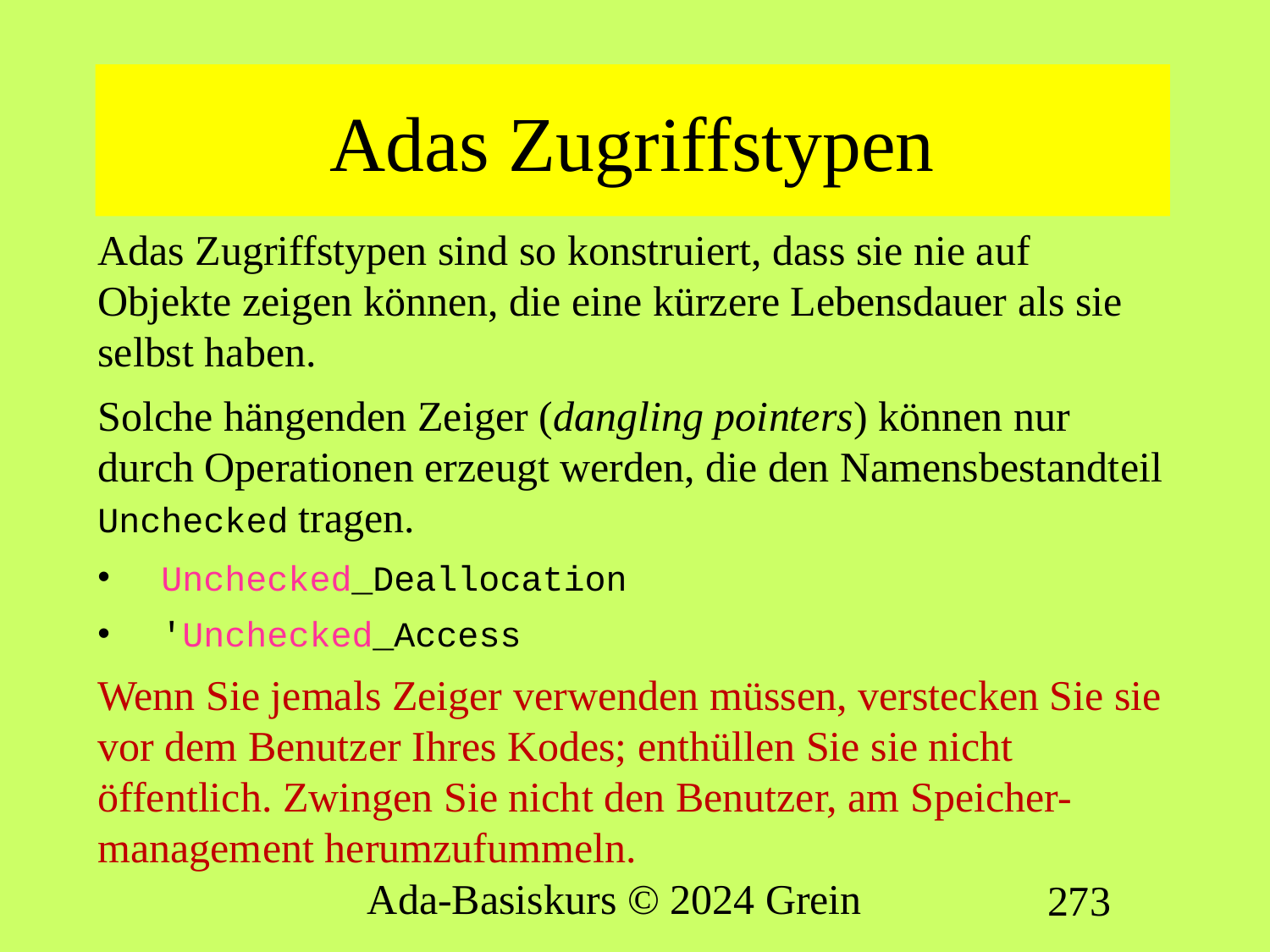

# Adas Zugriffstypen
Adas Zugriffstypen sind so konstruiert, dass sie nie auf Objekte zeigen können, die eine kürzere Lebensdauer als sie selbst haben.
Solche hängenden Zeiger (dangling pointers) können nur durch Operationen erzeugt werden, die den Namensbestandteil Unchecked tragen.
Unchecked_Deallocation
'Unchecked_Access
Wenn Sie jemals Zeiger verwenden müssen, verstecken Sie sie vor dem Benutzer Ihres Kodes; enthüllen Sie sie nicht öffentlich. Zwingen Sie nicht den Benutzer, am Speicher-management herumzufummeln.

Ada-Basiskurs © 2024 Grein
273